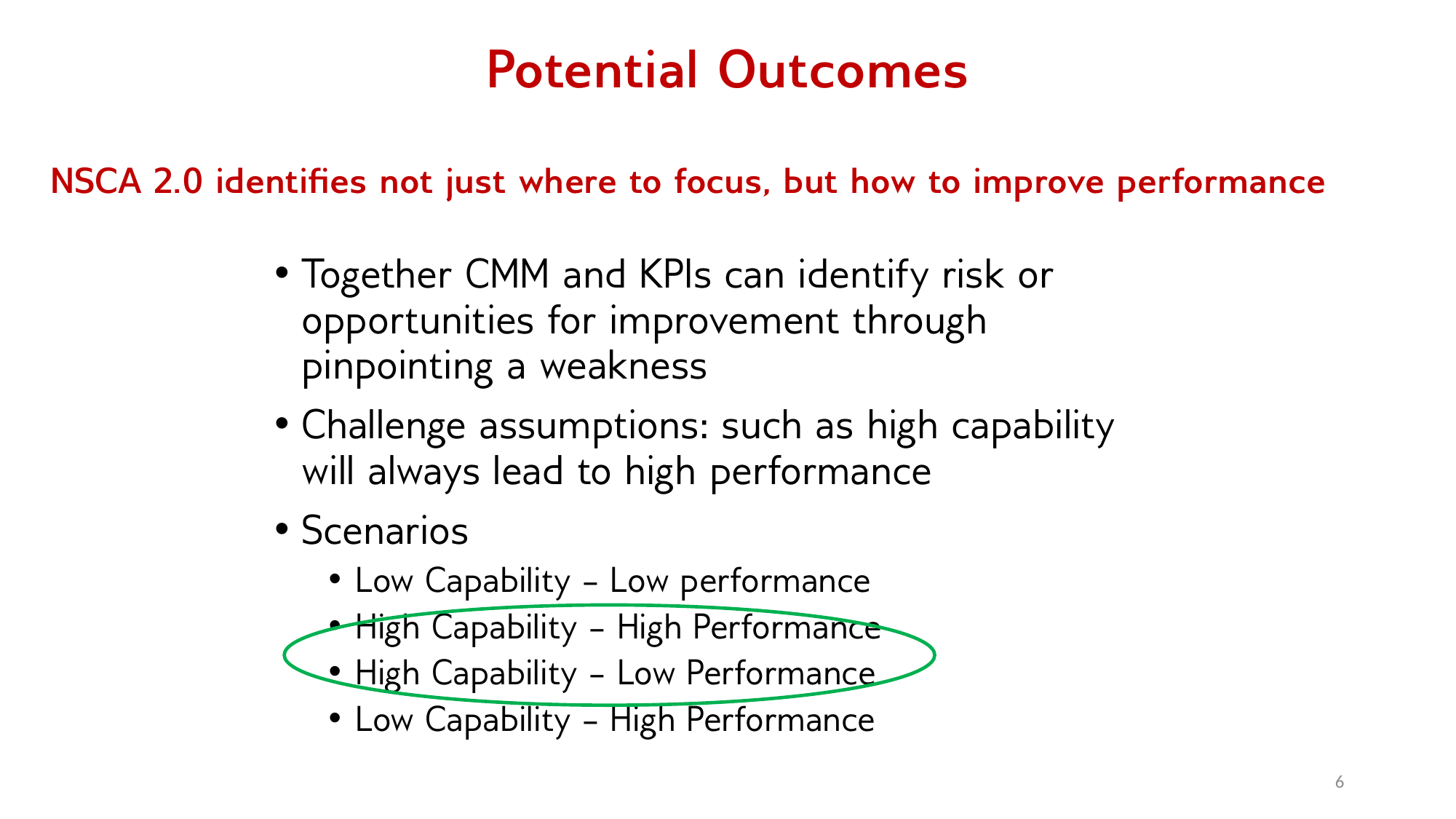

Potential Outcomes
# NSCA 2.0 identifies not just where to focus, but how to improve performance
Together CMM and KPIs can identify risk or opportunities for improvement through pinpointing a weakness
Challenge assumptions: such as high capability will always lead to high performance
Scenarios
Low Capability – Low performance
High Capability – High Performance
High Capability – Low Performance
Low Capability – High Performance

6